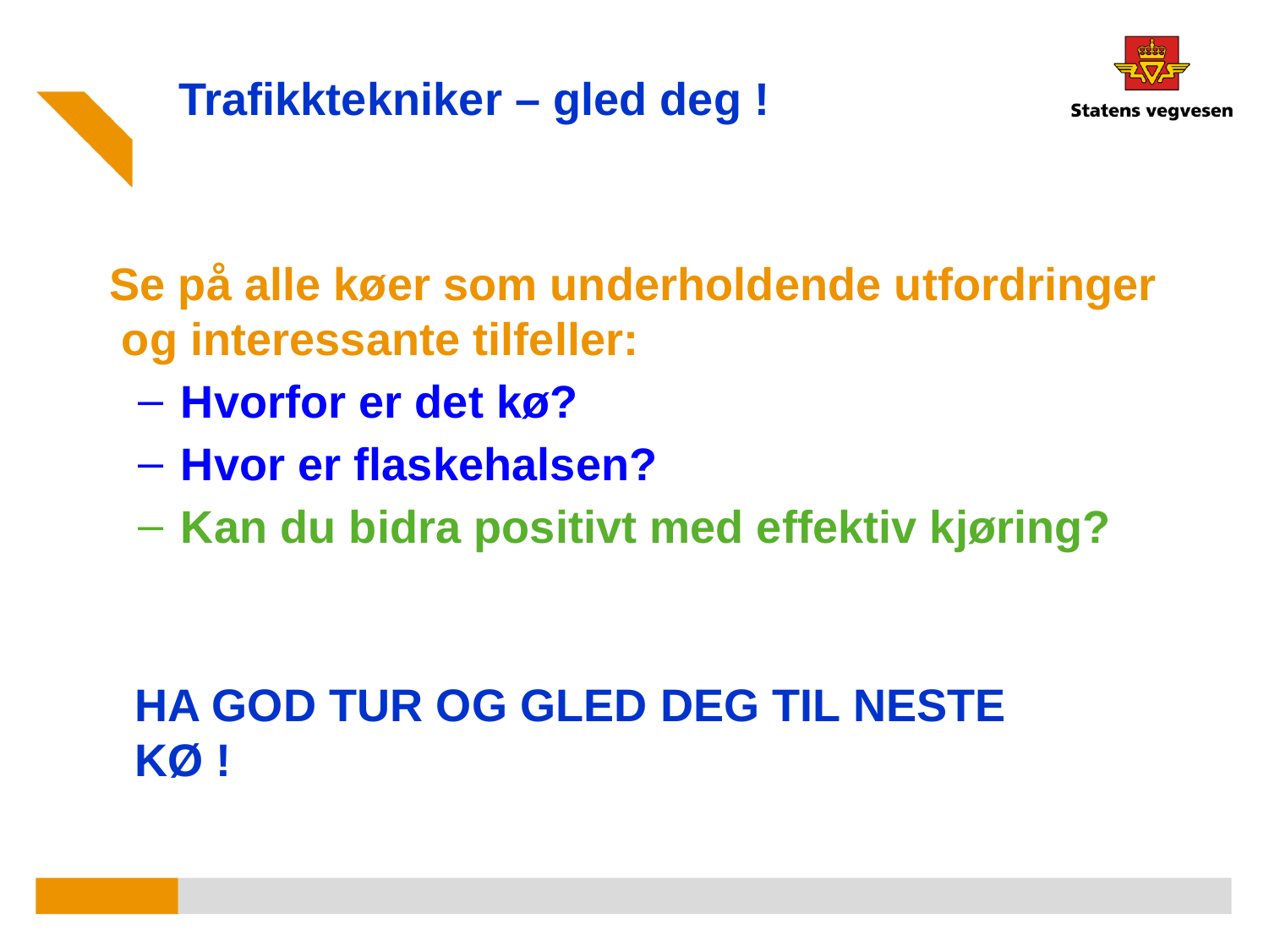

# Trafikktekniker – gled deg !
    Se på alle køer som underholdende utfordringer og interessante tilfeller:
Hvorfor er det kø?
Hvor er flaskehalsen?
Kan du bidra positivt med effektiv kjøring?
HA GOD TUR OG GLED DEG TIL NESTE KØ !